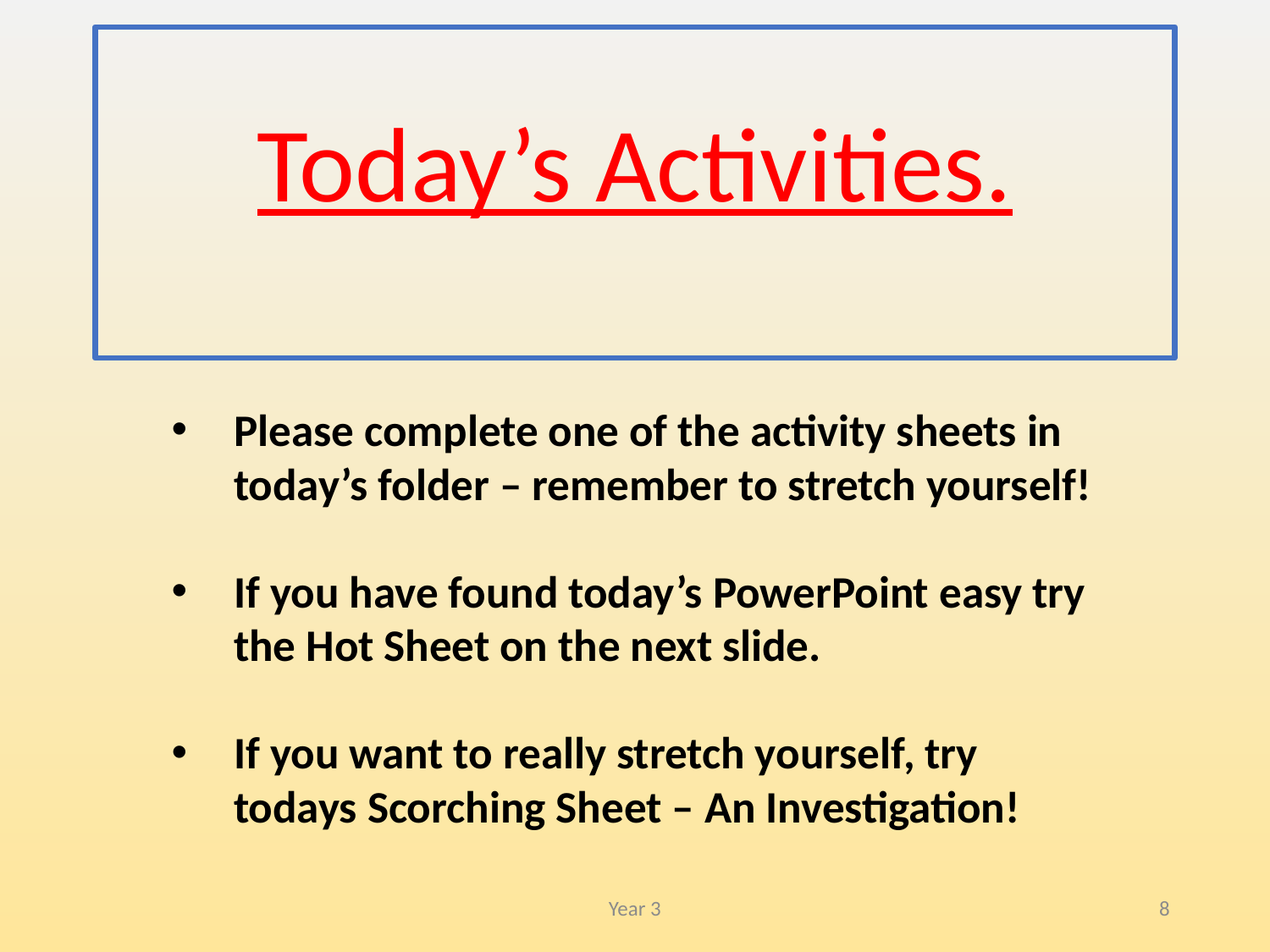

# Today’s Activities.
Please complete one of the activity sheets in today’s folder – remember to stretch yourself!

If you have found today’s PowerPoint easy try the Hot Sheet on the next slide.

If you want to really stretch yourself, try todays Scorching Sheet – An Investigation!

Year 3
8